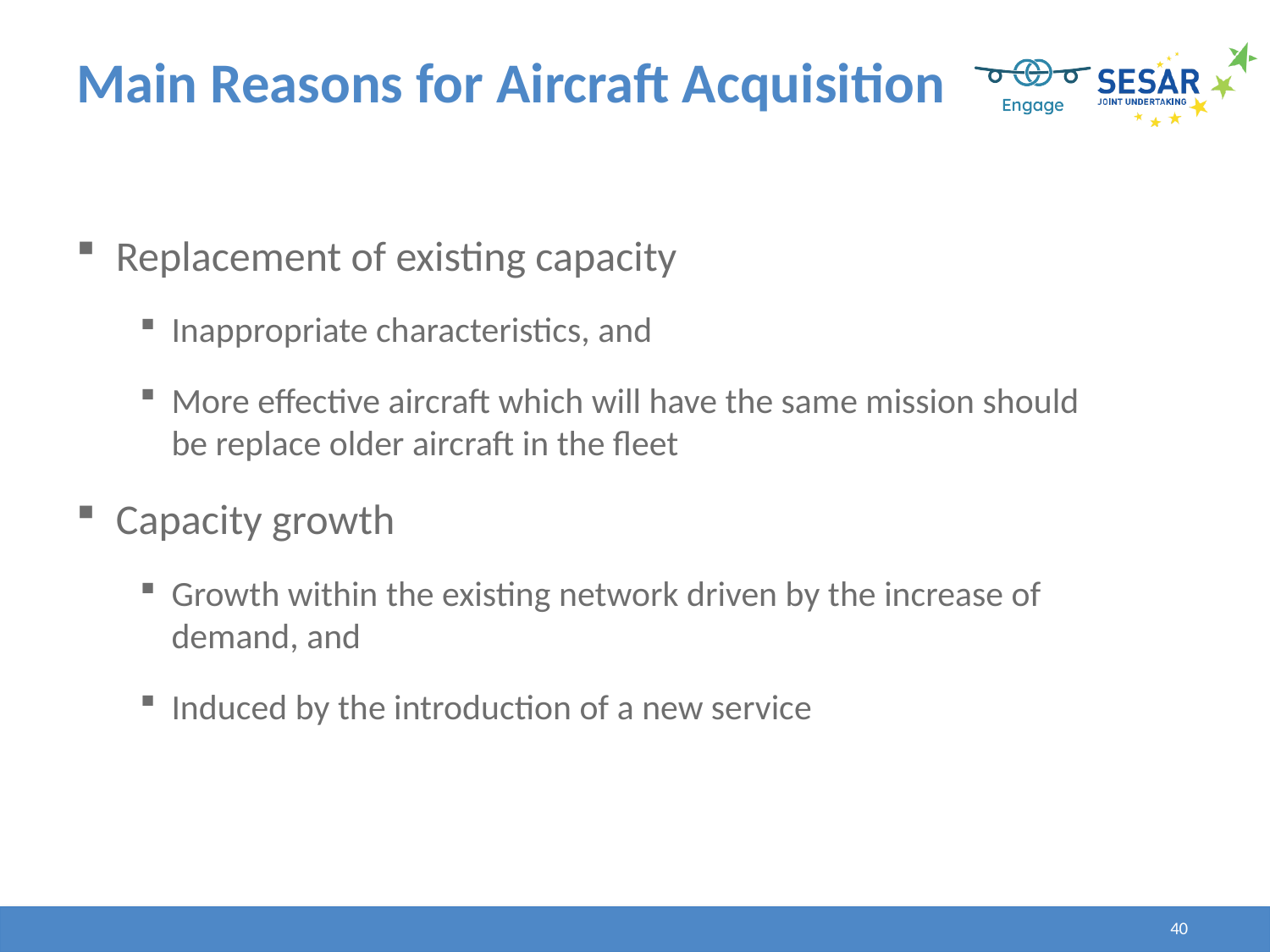

# Main Reasons for Aircraft Acquisition
Replacement of existing capacity
Inappropriate characteristics, and
More effective aircraft which will have the same mission should be replace older aircraft in the fleet
Capacity growth
Growth within the existing network driven by the increase of demand, and
Induced by the introduction of a new service
40